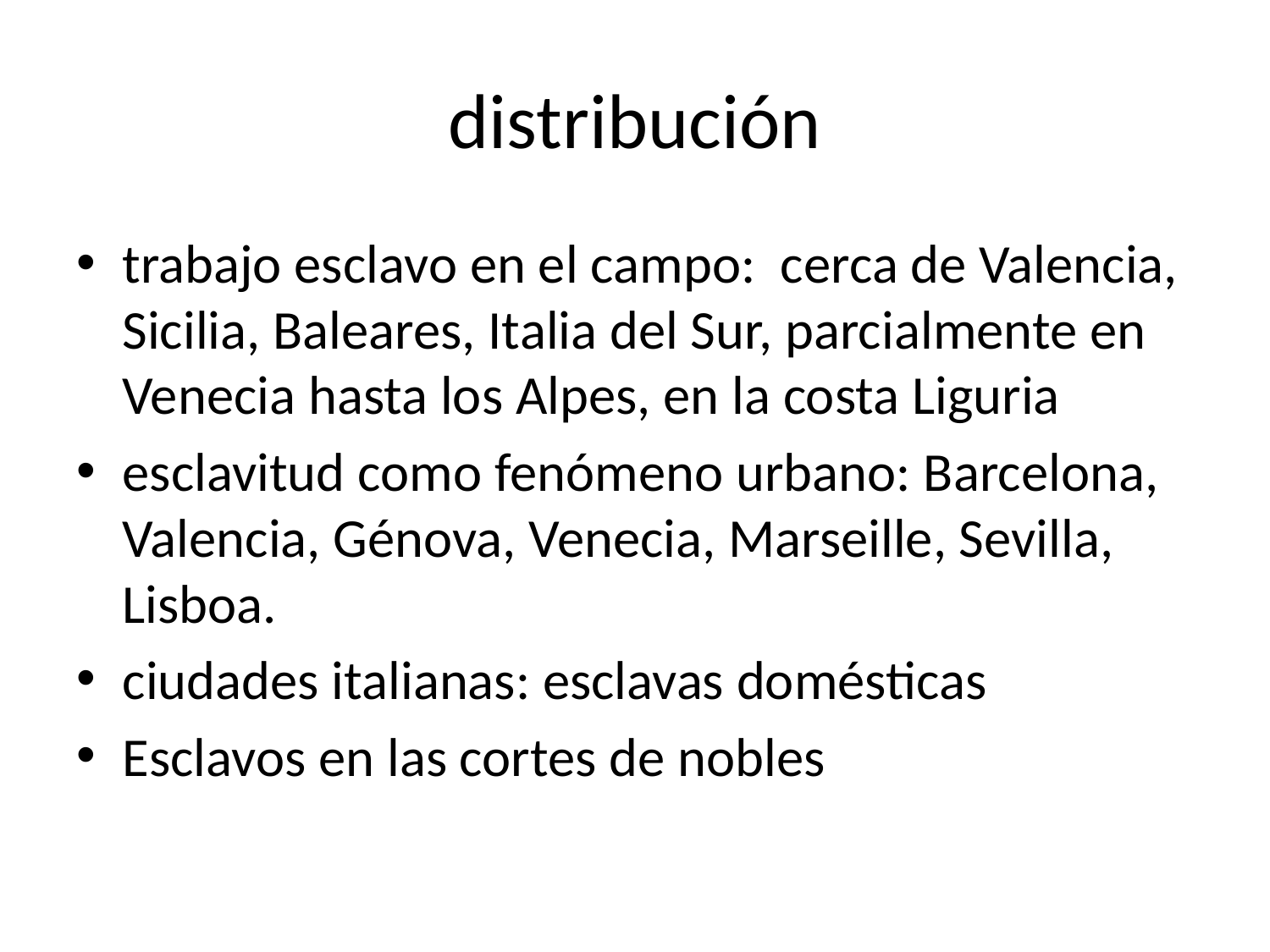

# distribución
trabajo esclavo en el campo:  cerca de Valencia, Sicilia, Baleares, Italia del Sur, parcialmente en Venecia hasta los Alpes, en la costa Liguria
esclavitud como fenómeno urbano: Barcelona, Valencia, Génova, Venecia, Marseille, Sevilla, Lisboa.
ciudades italianas: esclavas domésticas
Esclavos en las cortes de nobles